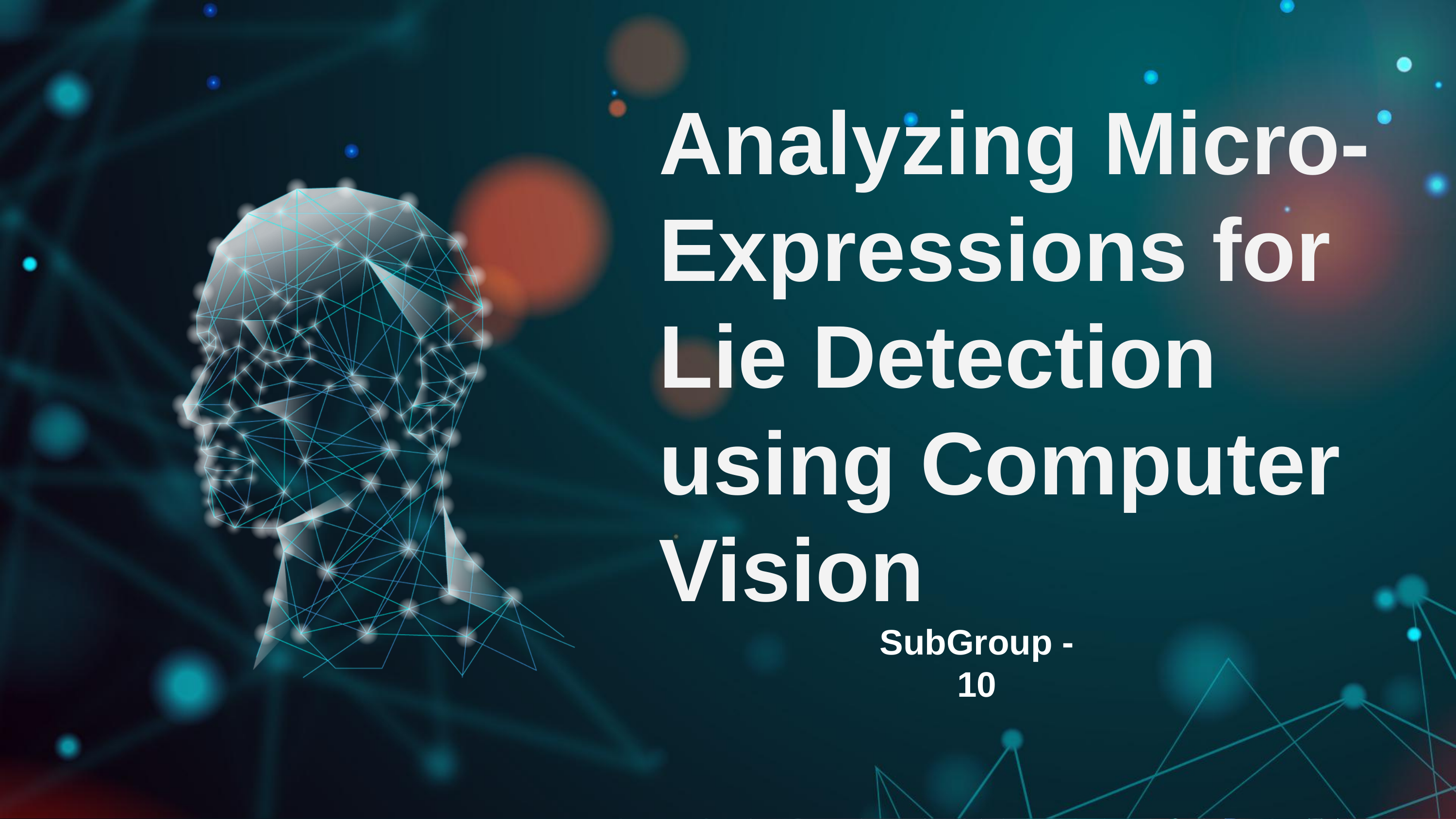

Analyzing Micro-Expressions for Lie Detection using Computer Vision

SubGroup - 10